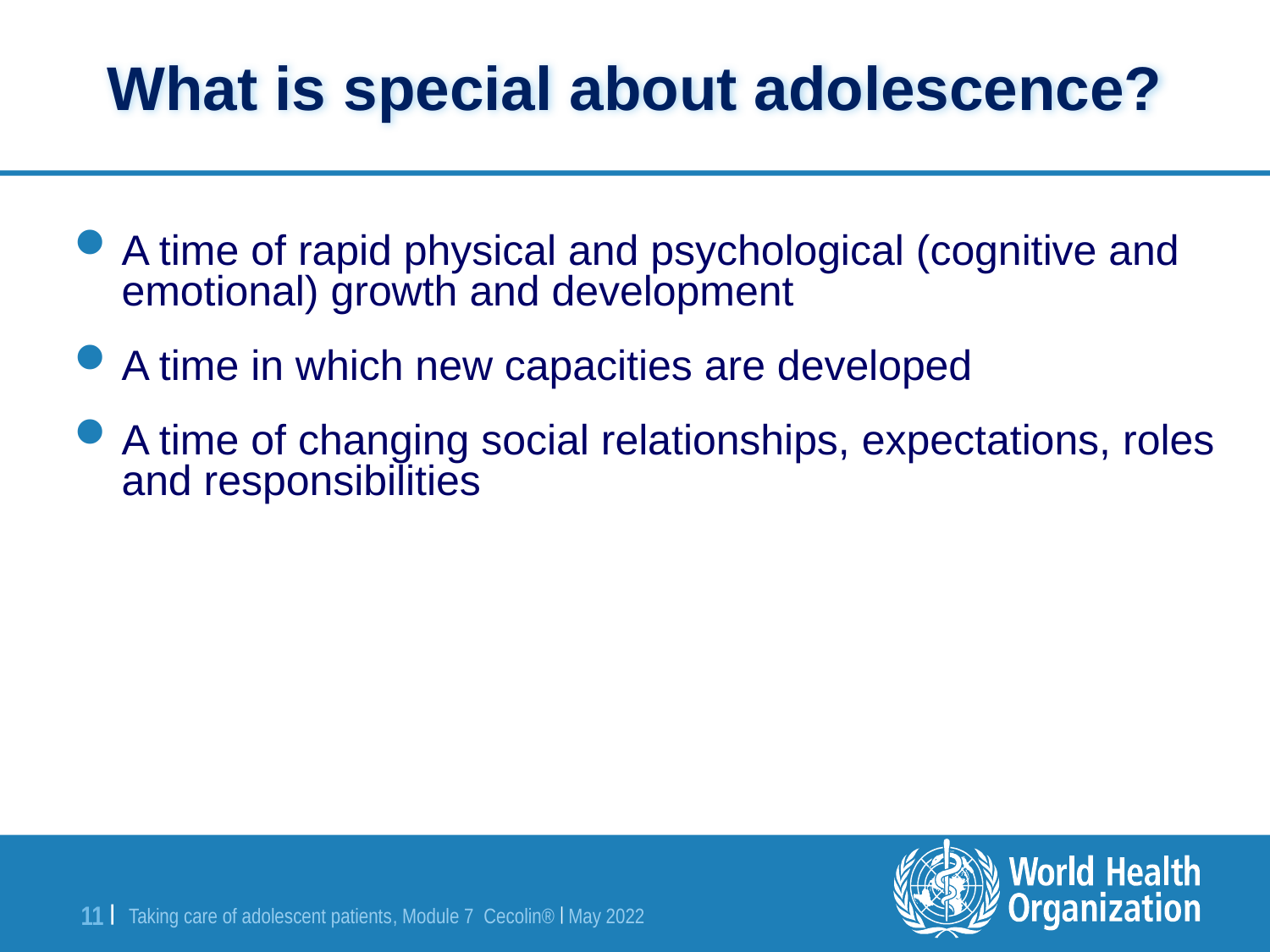

# What is special about adolescence?
A time of rapid physical and psychological (cognitive and emotional) growth and development
A time in which new capacities are developed
A time of changing social relationships, expectations, roles and responsibilities